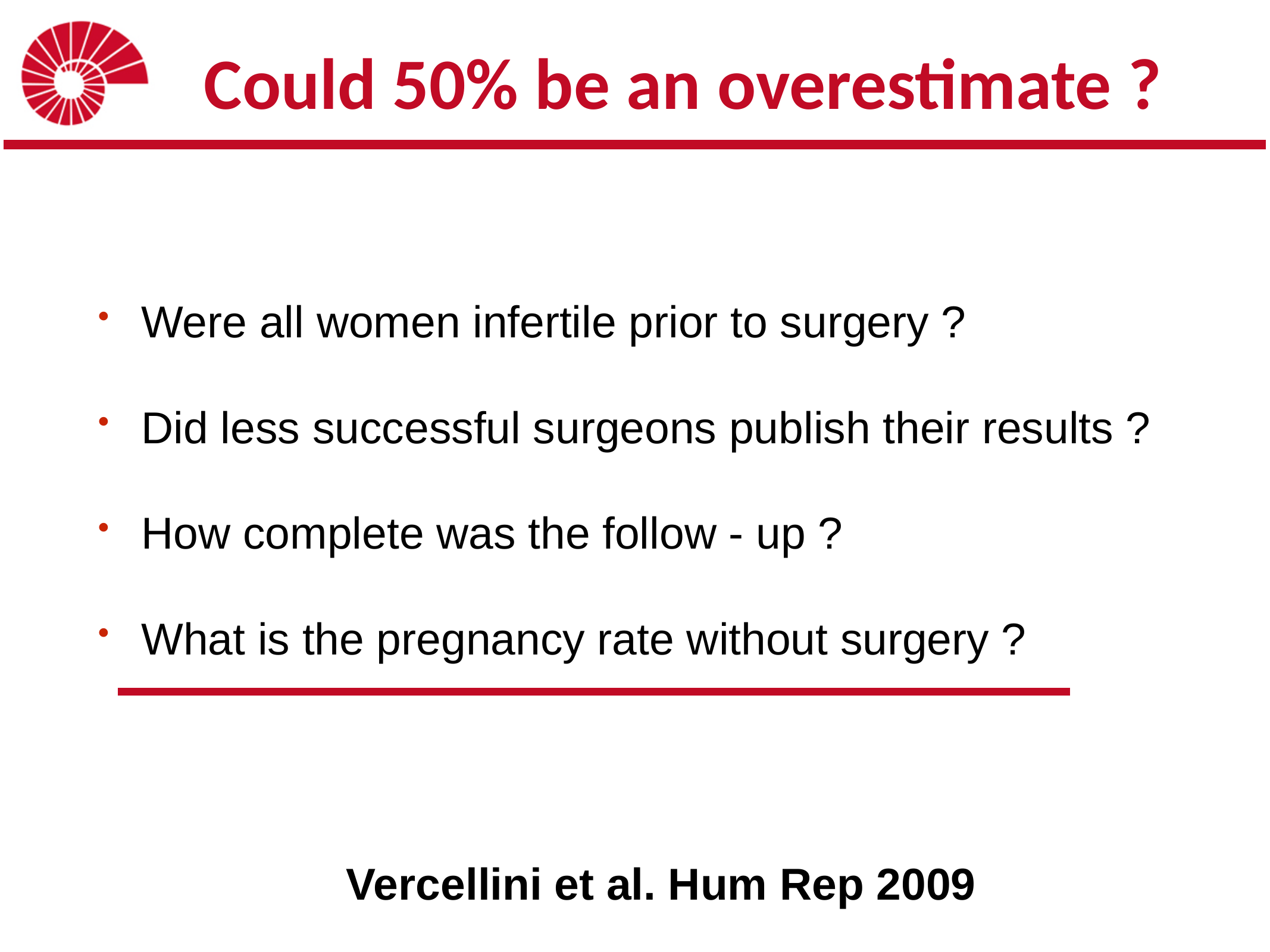

# Could 50% be an overestimate ?
Were all women infertile prior to surgery ?
Did less successful surgeons publish their results ?
How complete was the follow - up ?
What is the pregnancy rate without surgery ?
Vercellini et al. Hum Rep 2009